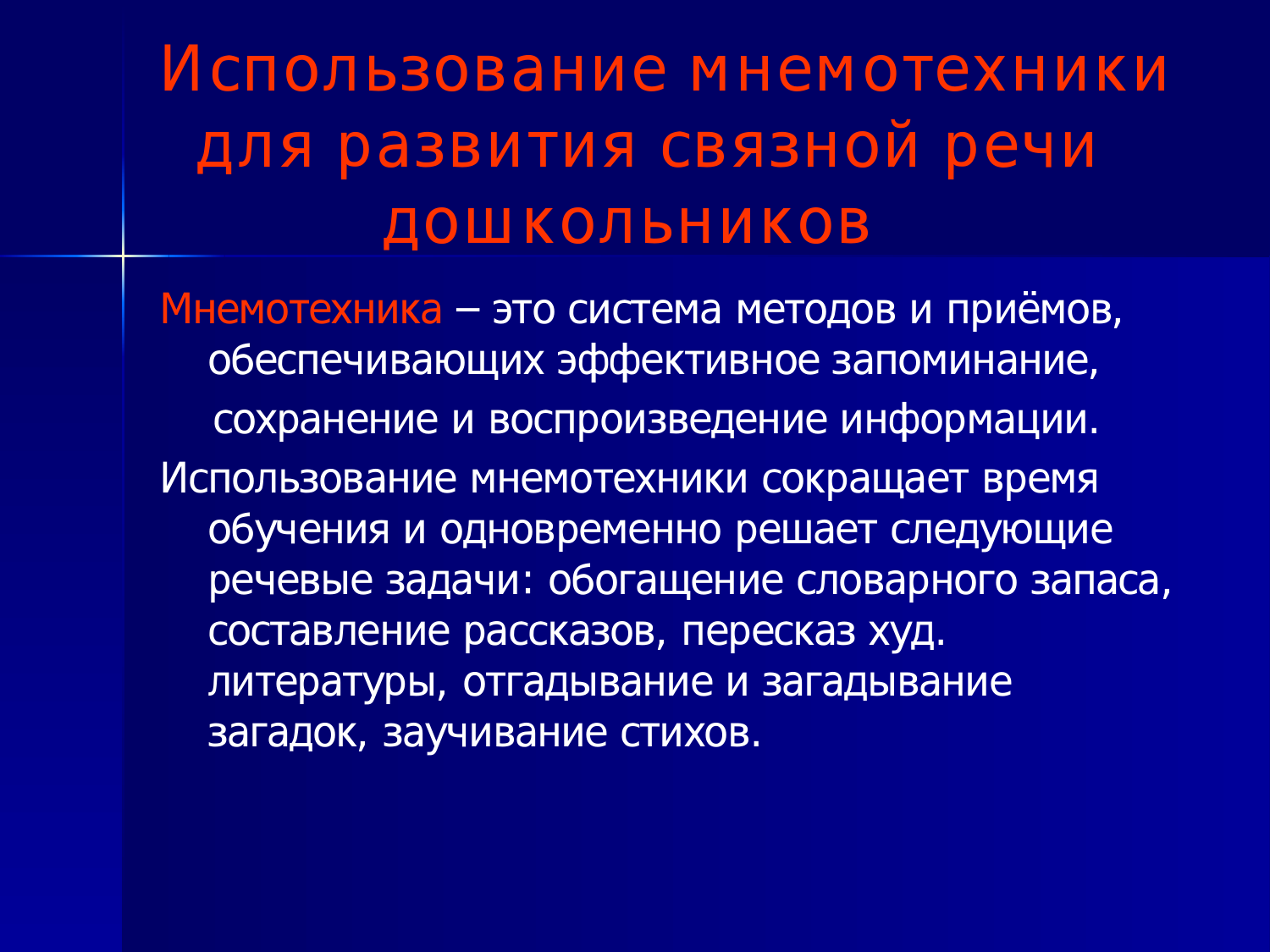

# Использование мнемотехники для развития связной речи дошкольников
Мнемотехника – это система методов и приёмов, обеспечивающих эффективное запоминание,
    сохранение и воспроизведение информации.
Использование мнемотехники сокращает время обучения и одновременно решает следующие речевые задачи: обогащение словарного запаса, составление рассказов, пересказ худ. литературы, отгадывание и загадывание загадок, заучивание стихов.